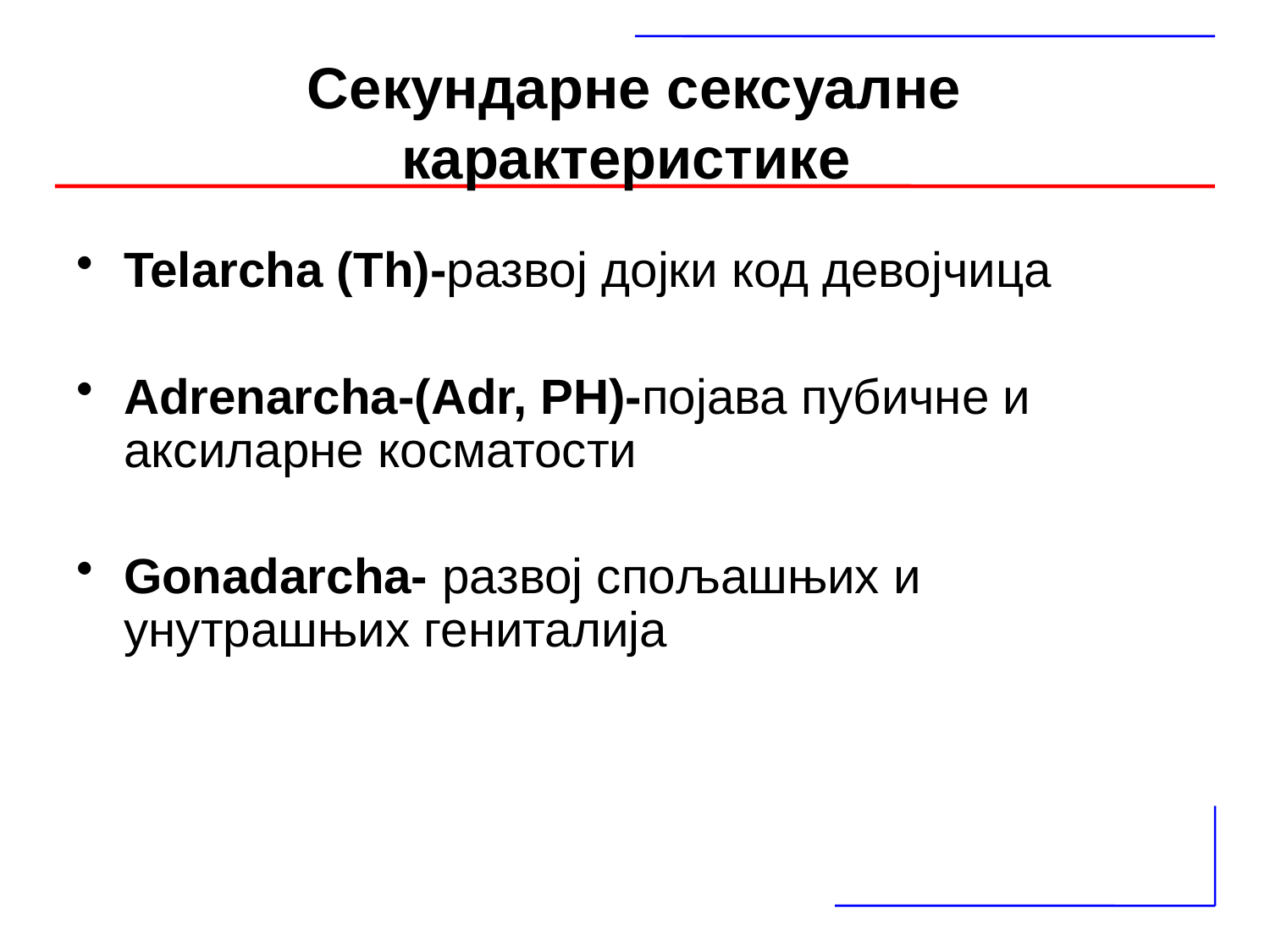

# Секундарне сексуалне карактеристике
Telarcha (Th)-развој дојки код девојчица

Adrenarchа-(Adr, PH)-појава пубичне и аксиларне косматости

Gonadarcha- развој спољашњих и унутрашњих гениталија